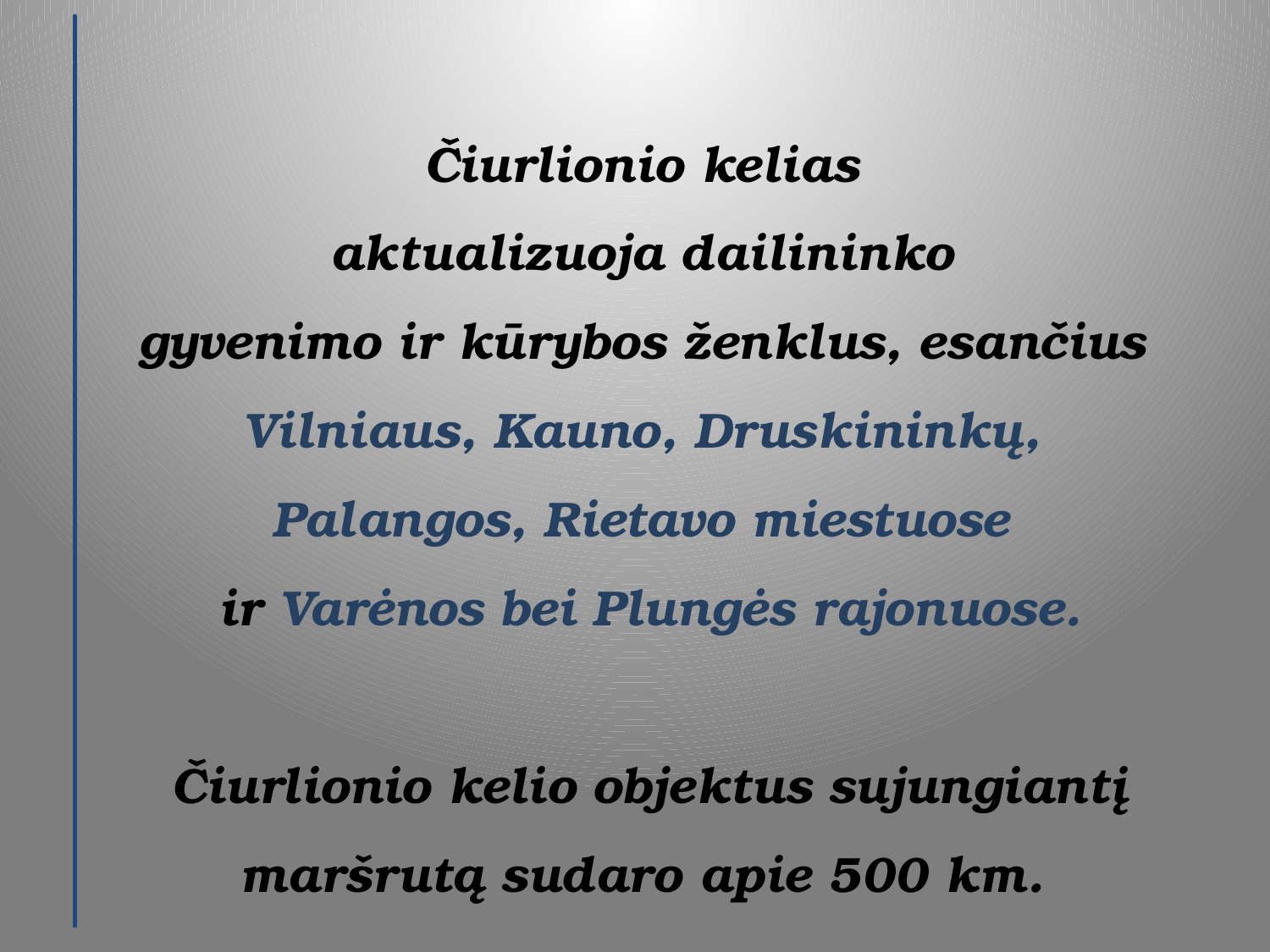

# Čiurlionio kelias aktualizuoja dailininko gyvenimo ir kūrybos ženklus, esančius Vilniaus, Kauno, Druskininkų, Palangos, Rietavo miestuose ir Varėnos bei Plungės rajonuose. Čiurlionio kelio objektus sujungiantį maršrutą sudaro apie 500 km.